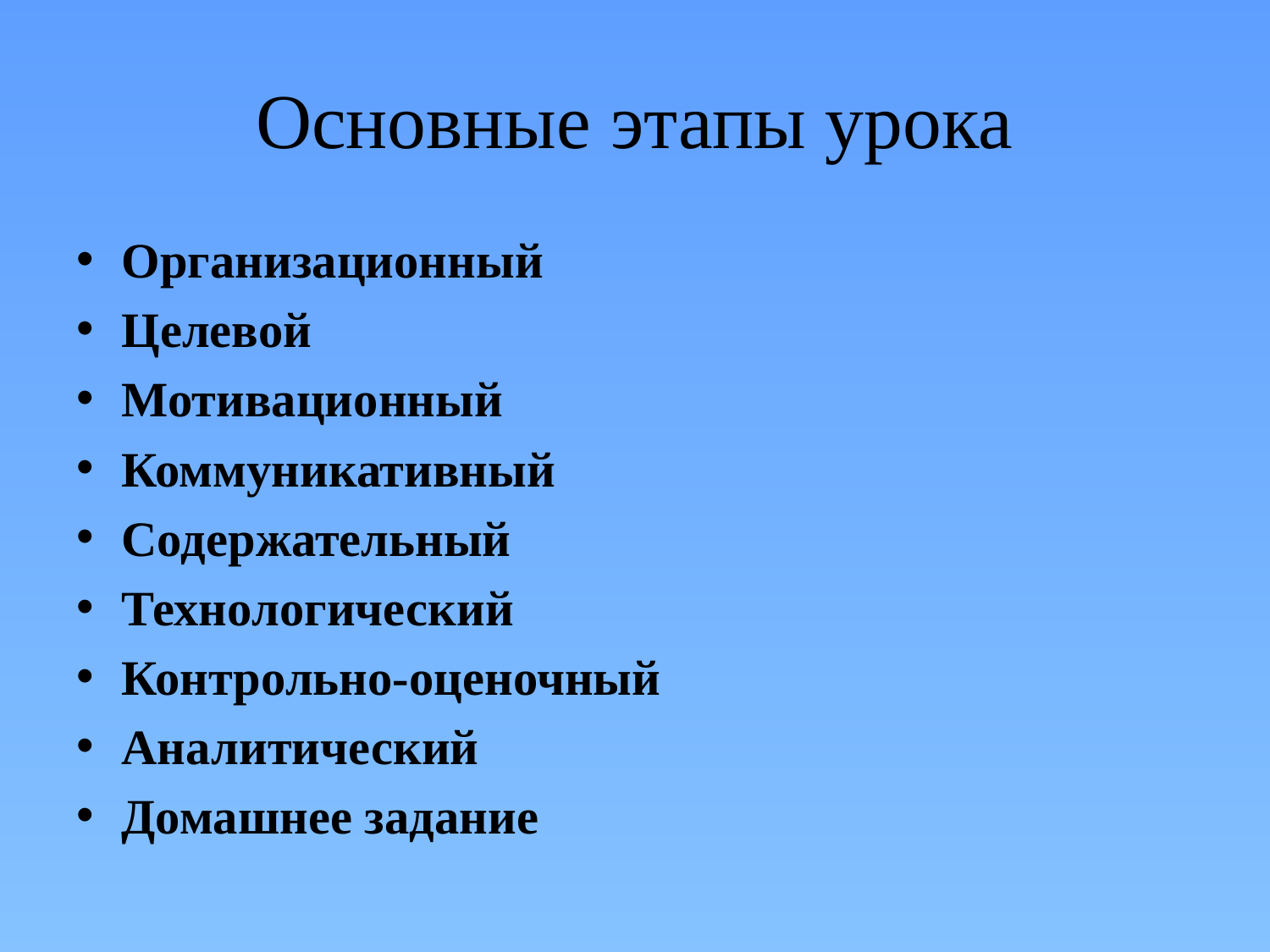

# Основные этапы урока
Организационный
Целевой
Мотивационный
Коммуникативный
Содержательный
Технологический
Контрольно-оценочный
Аналитический
Домашнее задание